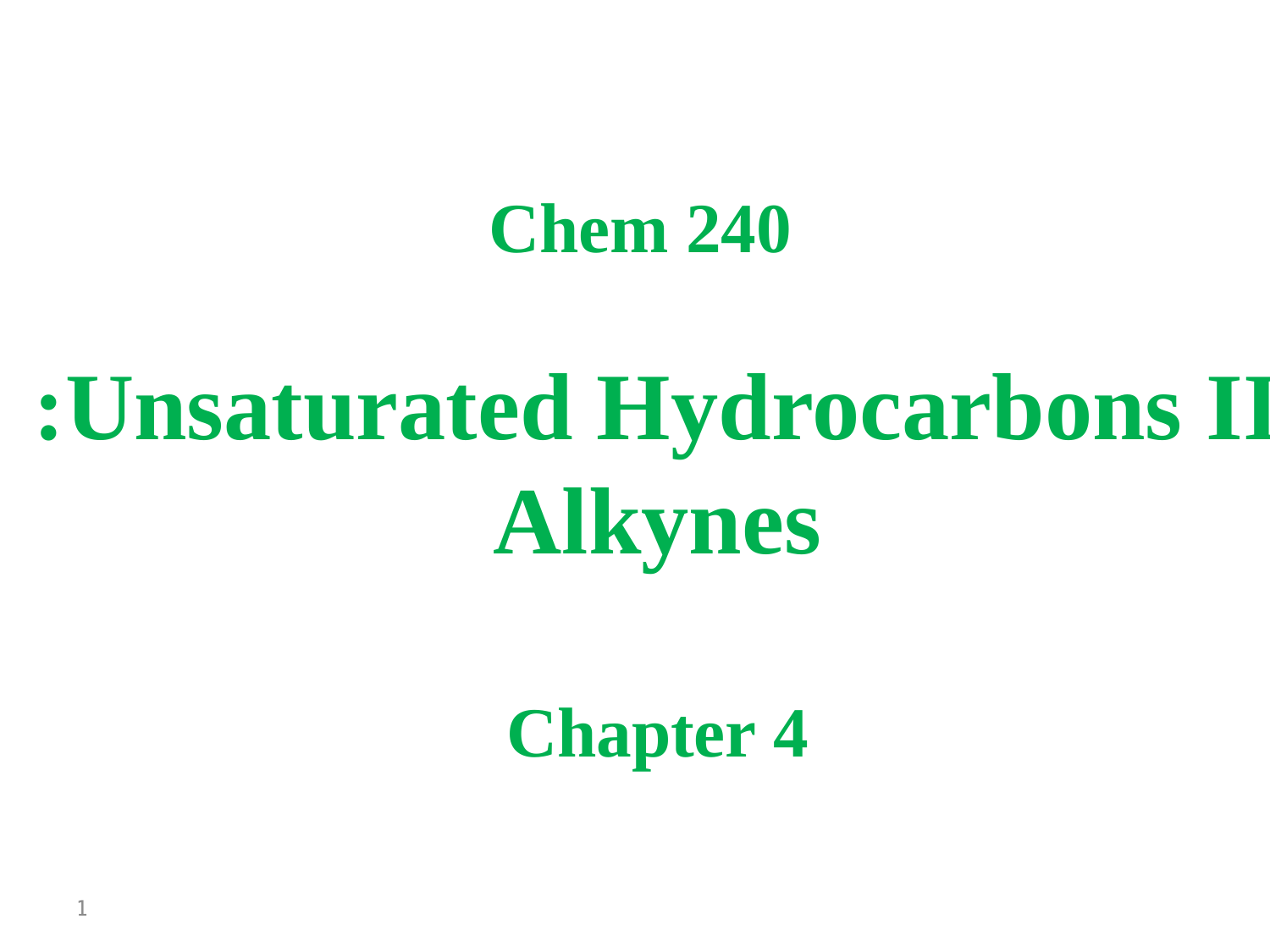

240 Chem
Unsaturated Hydrocarbons II:
Alkynes
Chapter 4
1